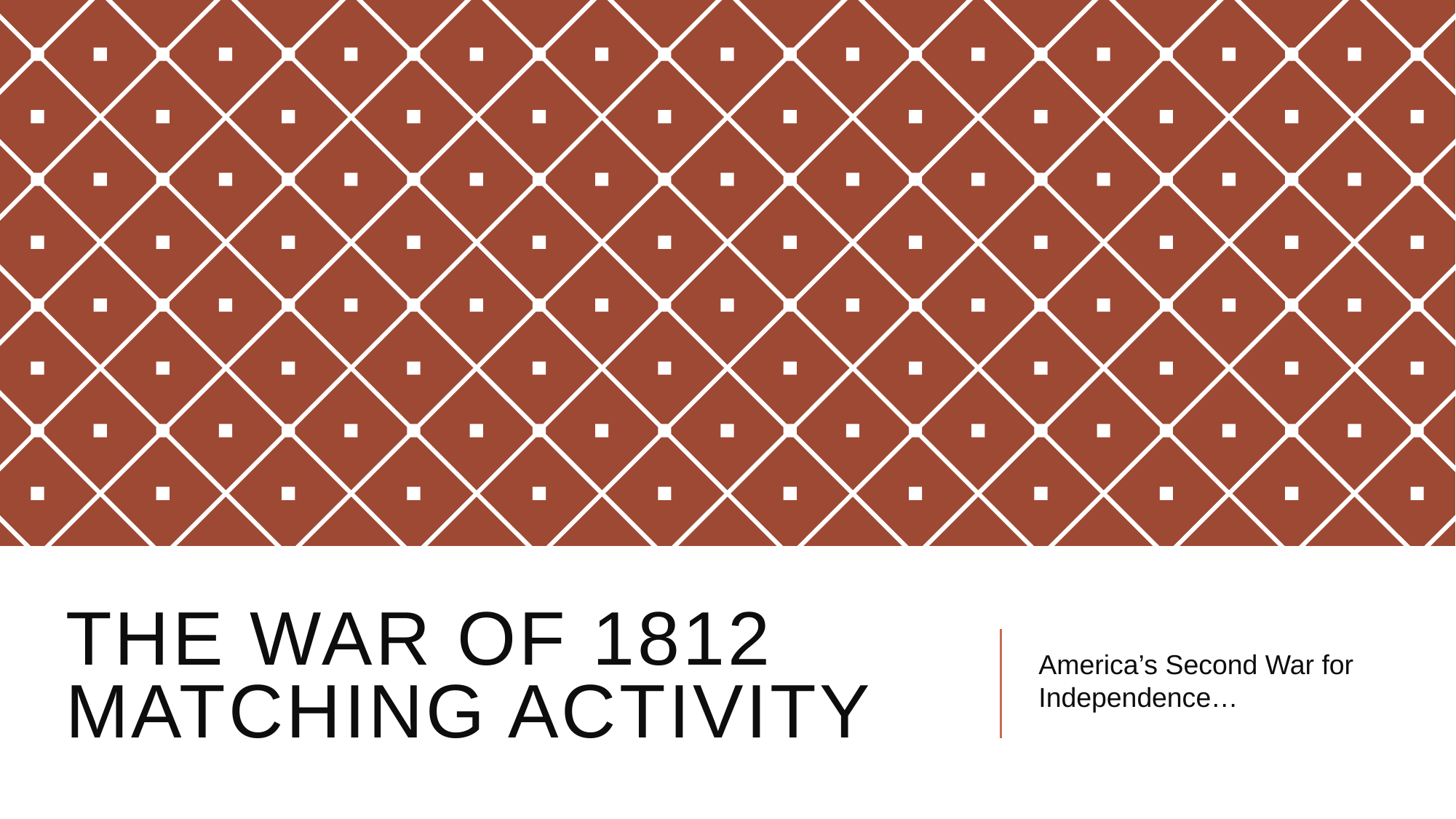

# The War of 1812 matching Activity
America’s Second War for Independence…